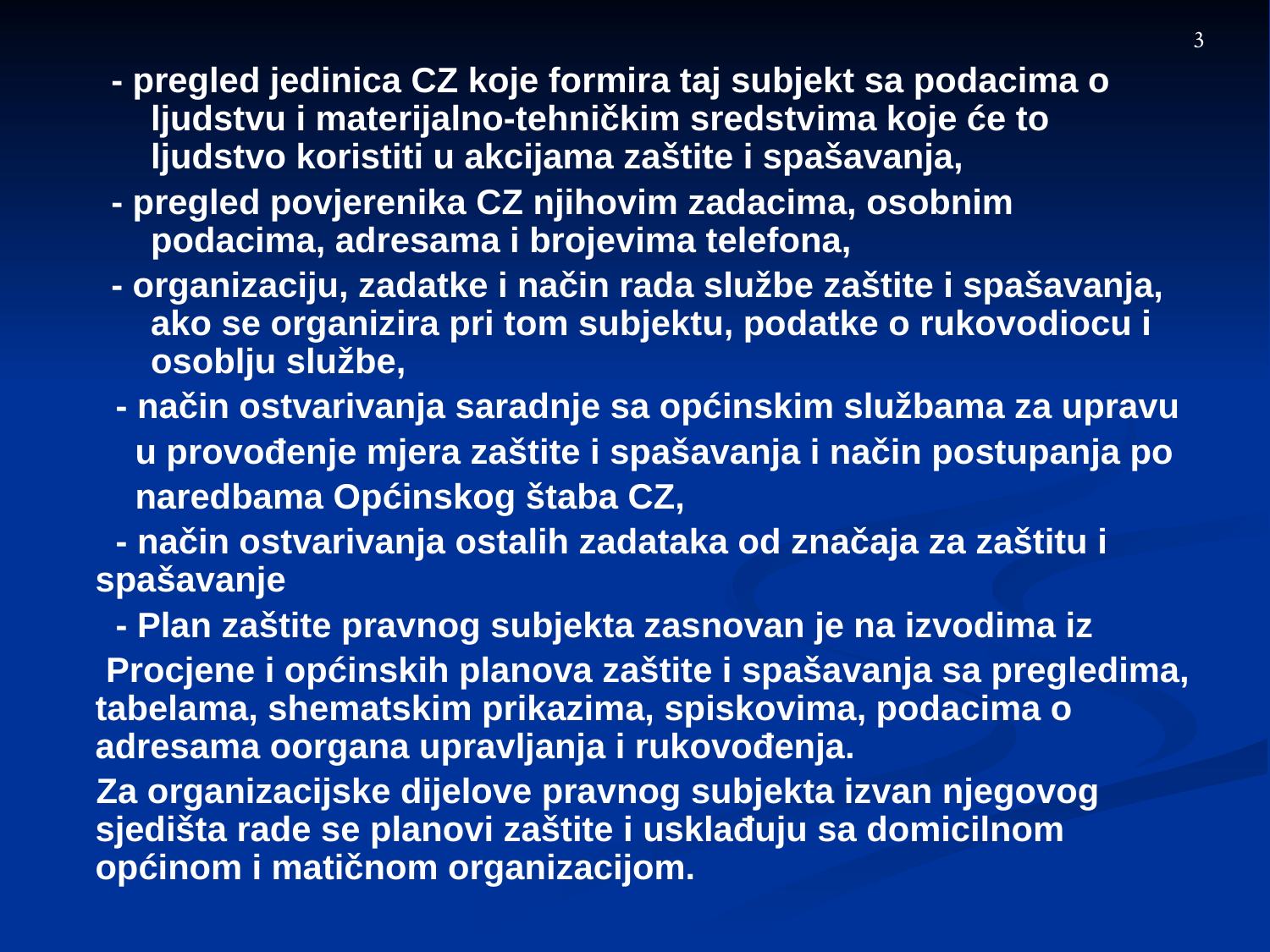

3
- pregled jedinica CZ koje formira taj subjekt sa podacima o ljudstvu i materijalno-tehničkim sredstvima koje će to ljudstvo koristiti u akcijama zaštite i spašavanja,
- pregled povjerenika CZ njihovim zadacima, osobnim   podacima, adresama i brojevima telefona,
- organizaciju, zadatke i način rada službe zaštite i spašavanja, ako se organizira pri tom subjektu, podatke o rukovodiocu i osoblju službe,
       - način ostvarivanja saradnje sa općinskim službama za upravu
         u provođenje mjera zaštite i spašavanja i način postupanja po
         naredbama Općinskog štaba CZ,
       - način ostvarivanja ostalih zadataka od značaja za zaštitu i spašavanje
       - Plan zaštite pravnog subjekta zasnovan je na izvodima iz
      Procjene i općinskih planova zaštite i spašavanja sa pregledima, tabelama, shematskim prikazima, spiskovima, podacima o adresama oorgana upravljanja i rukovođenja.
     Za organizacijske dijelove pravnog subjekta izvan njegovog sjedišta rade se planovi zaštite i usklađuju sa domicilnom općinom i matičnom organizacijom.